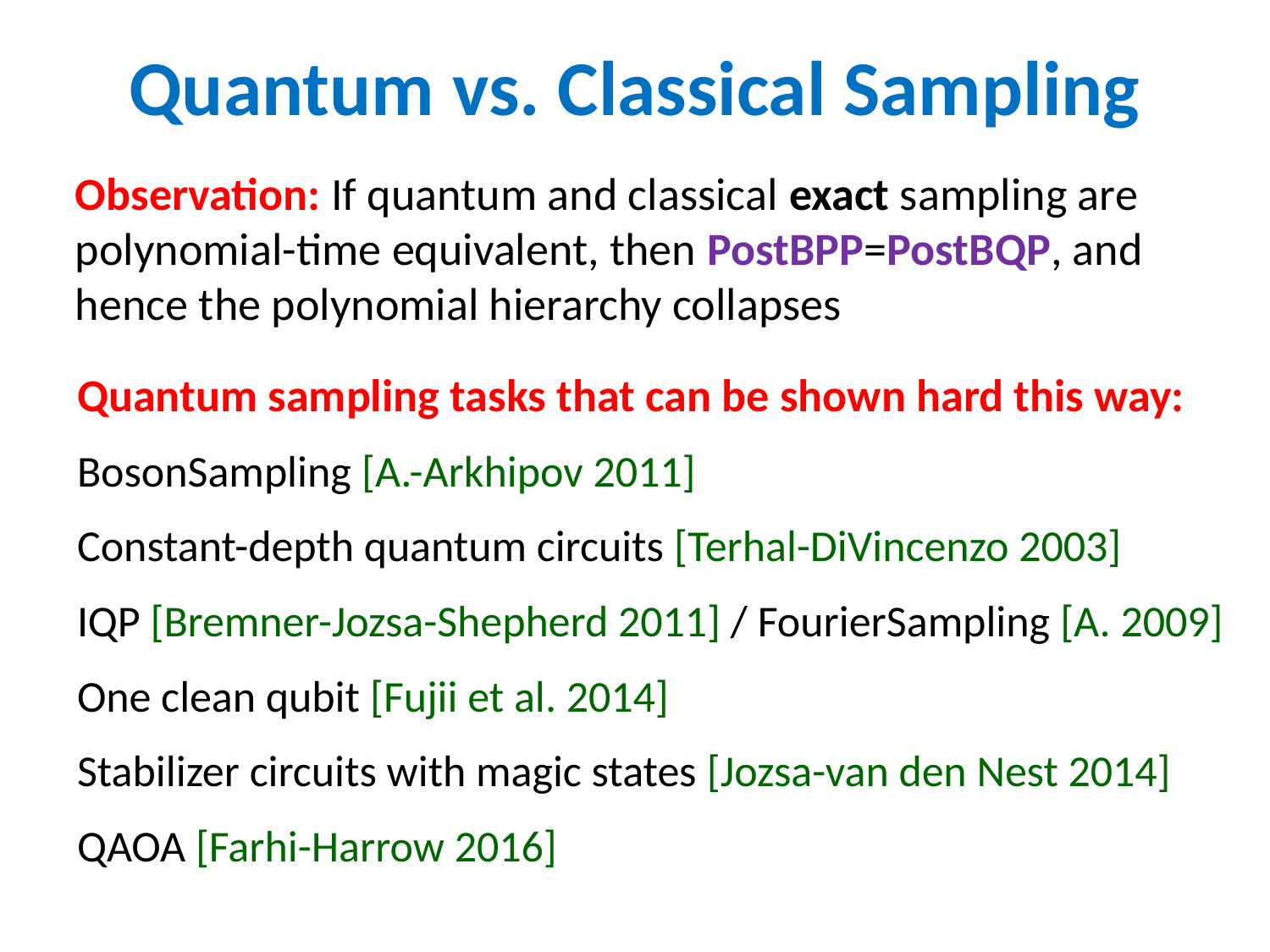

Quantum vs. Classical Sampling
Observation: If quantum and classical exact sampling are polynomial-time equivalent, then PostBPP=PostBQP, and hence the polynomial hierarchy collapses
Quantum sampling tasks that can be shown hard this way:
BosonSampling [A.-Arkhipov 2011]
Constant-depth quantum circuits [Terhal-DiVincenzo 2003]
IQP [Bremner-Jozsa-Shepherd 2011] / FourierSampling [A. 2009]
One clean qubit [Fujii et al. 2014]
Stabilizer circuits with magic states [Jozsa-van den Nest 2014]
QAOA [Farhi-Harrow 2016]
PostBQP: where we allow postselection on exponentially-unlikely measurement outcomes
PostBPP: Classical randomized subclass
Theorem (A. 2004): PostBQP = PP
PostBPP is in the polynomial hierarchy

PostBQP

PostBPP